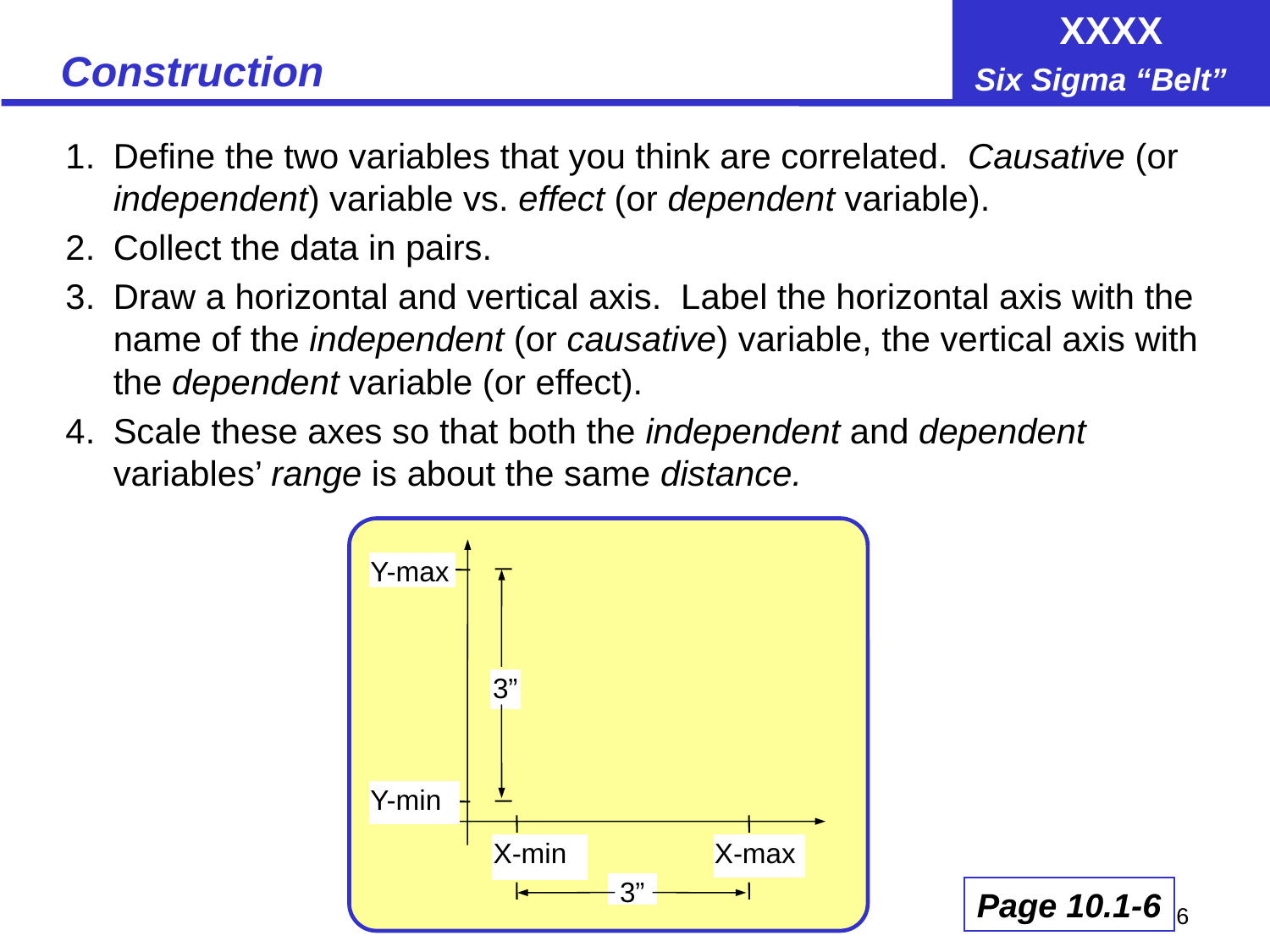

# Construction
1.	Define the two variables that you think are correlated.  Causative (or independent) variable vs. effect (or dependent variable).
2.	Collect the data in pairs.
3.	Draw a horizontal and vertical axis.  Label the horizontal axis with the name of the independent (or causative) variable, the vertical axis with the dependent variable (or effect).
4.	Scale these axes so that both the independent and dependent variables’ range is about the same distance.

Y-max

3”

Y-min

X-min
X-max
3”

Page 10.1-6